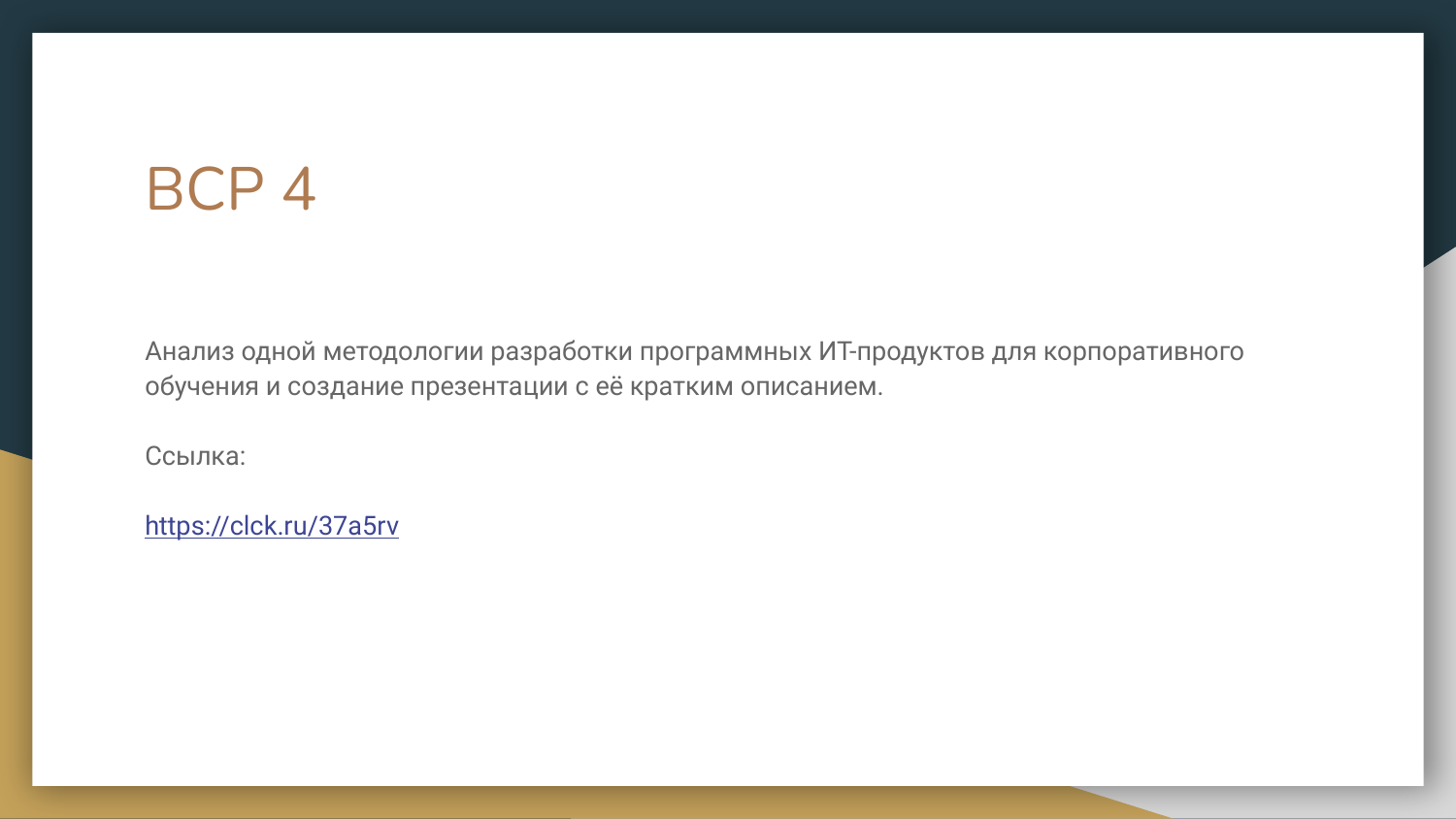

# ВСР 4
Анализ одной методологии разработки программных ИТ-продуктов для корпоративного обучения и создание презентации с её кратким описанием.

Ссылка:

https://clck.ru/37a5rv